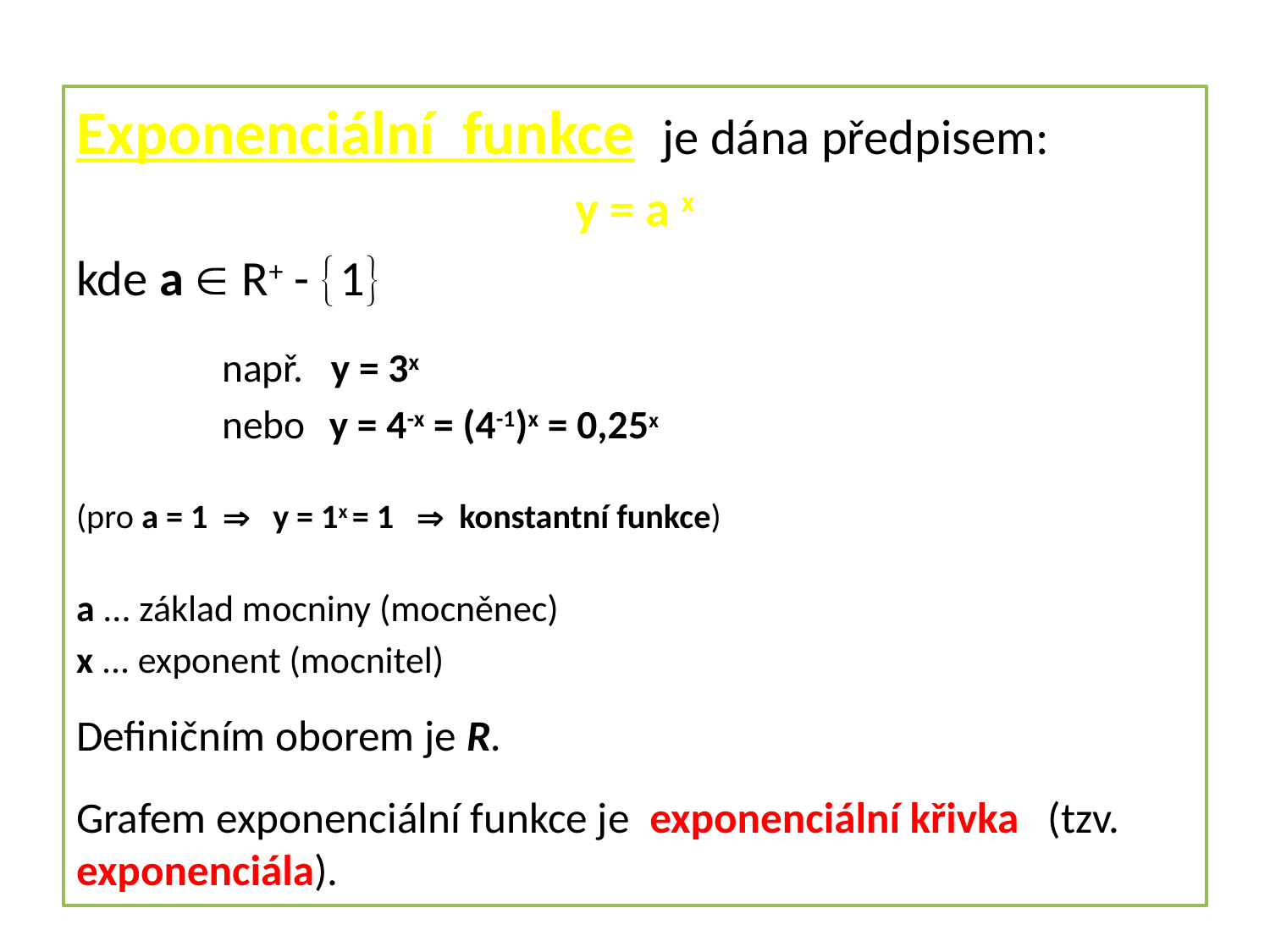

#
Exponenciální  funkce  je dána předpisem:
y = a x
kde a ∈ R+ - {1}

                např.   y = 3x
                nebo   y = 4-x = (4-1)x = 0,25x

(pro a = 1  ⇒   y = 1x = 1   ⇒  konstantní funkce)

a ... základ mocniny (mocněnec)
x ... exponent (mocnitel)
Definičním oborem je R.

Grafem exponenciální funkce je  exponenciální křivka   (tzv. exponenciála).